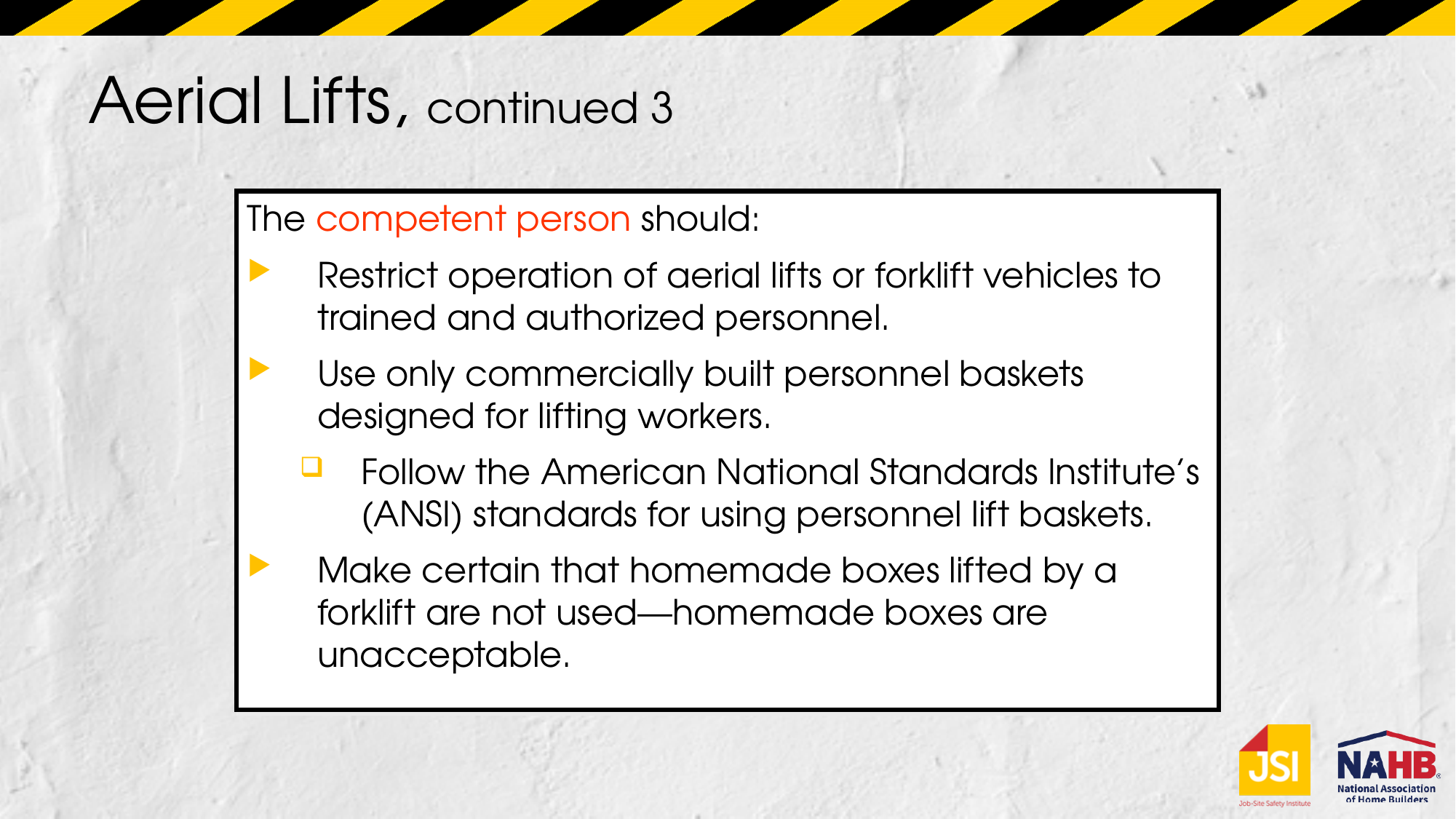

# Aerial Lifts, continued 3
The competent person should:
Restrict operation of aerial lifts or forklift vehicles to trained and authorized personnel.
Use only commercially built personnel baskets designed for lifting workers.
Follow the American National Standards Institute’s (ANSI) standards for using personnel lift baskets.
Make certain that homemade boxes lifted by a forklift are not used—homemade boxes are unacceptable.